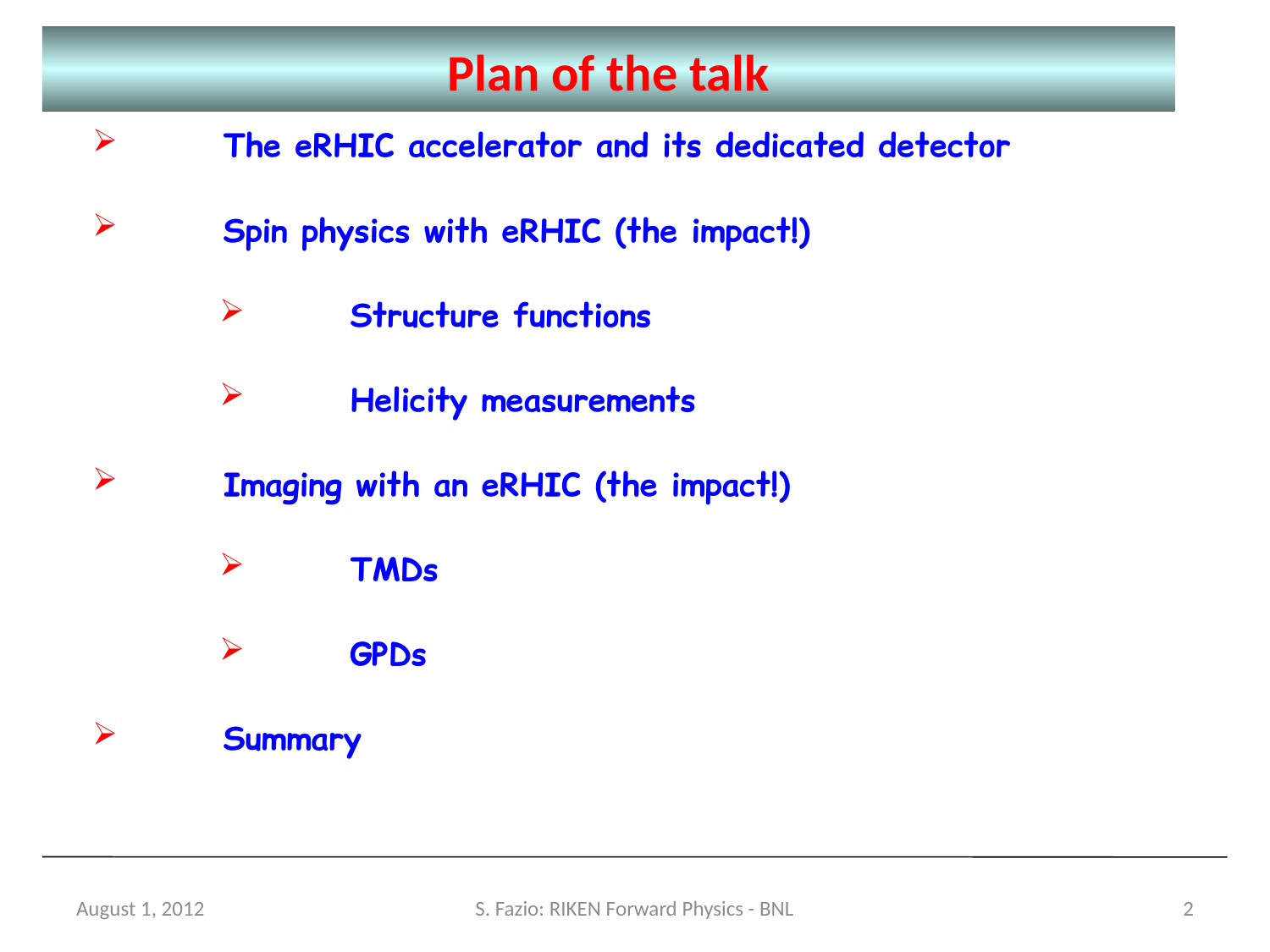

Plan of the talk
The eRHIC accelerator and its dedicated detector
Spin physics with eRHIC (the impact!)
Structure functions
Helicity measurements
Imaging with an eRHIC (the impact!)
TMDs
GPDs
Summary

August 1, 2012
S. Fazio: RIKEN Forward Physics - BNL
2